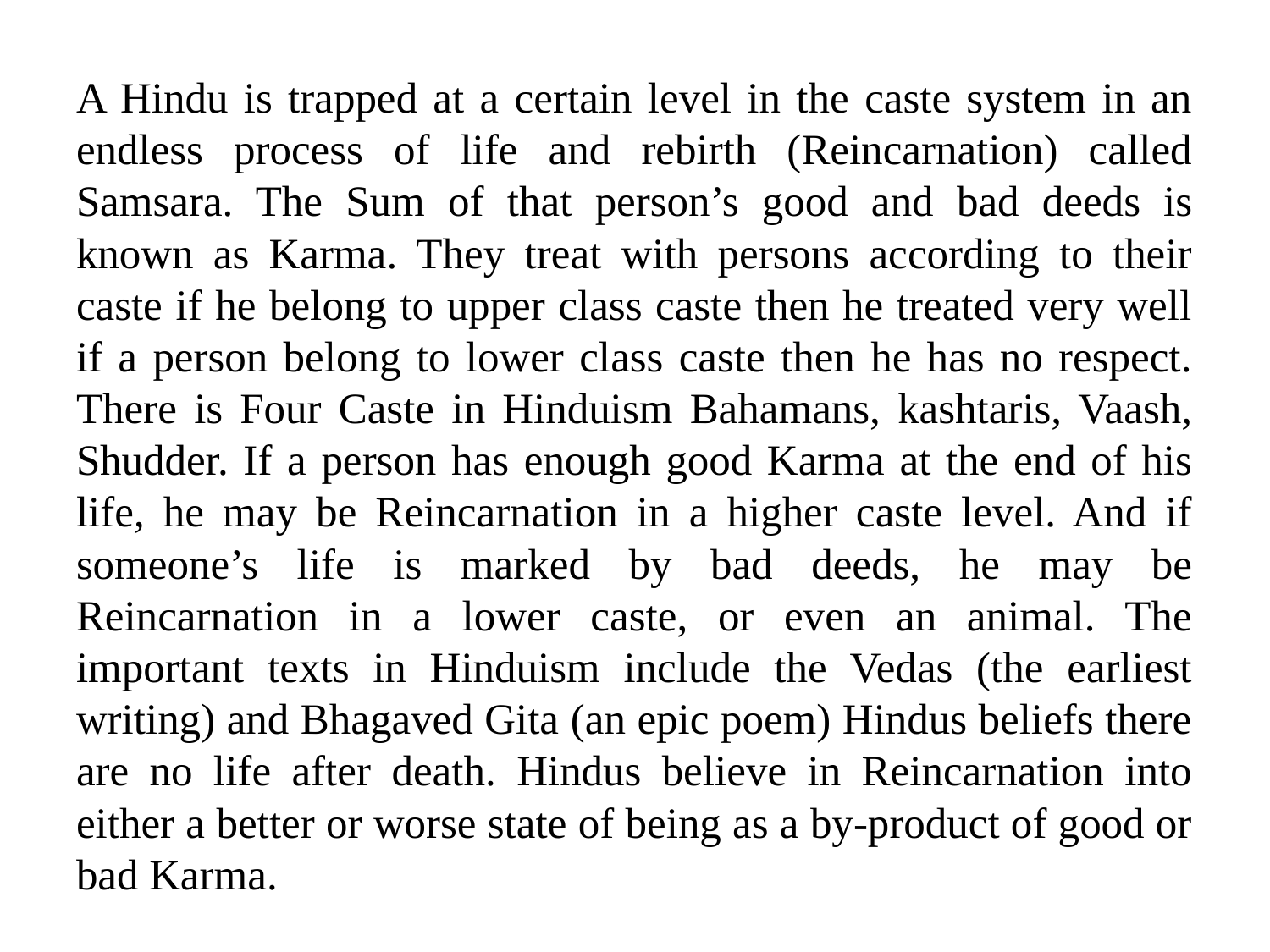

A Hindu is trapped at a certain level in the caste system in an endless process of life and rebirth (Reincarnation) called Samsara. The Sum of that person’s good and bad deeds is known as Karma. They treat with persons according to their caste if he belong to upper class caste then he treated very well if a person belong to lower class caste then he has no respect. There is Four Caste in Hinduism Bahamans, kashtaris, Vaash, Shudder. If a person has enough good Karma at the end of his life, he may be Reincarnation in a higher caste level. And if someone’s life is marked by bad deeds, he may be Reincarnation in a lower caste, or even an animal. The important texts in Hinduism include the Vedas (the earliest writing) and Bhagaved Gita (an epic poem) Hindus beliefs there are no life after death. Hindus believe in Reincarnation into either a better or worse state of being as a by-product of good or bad Karma.